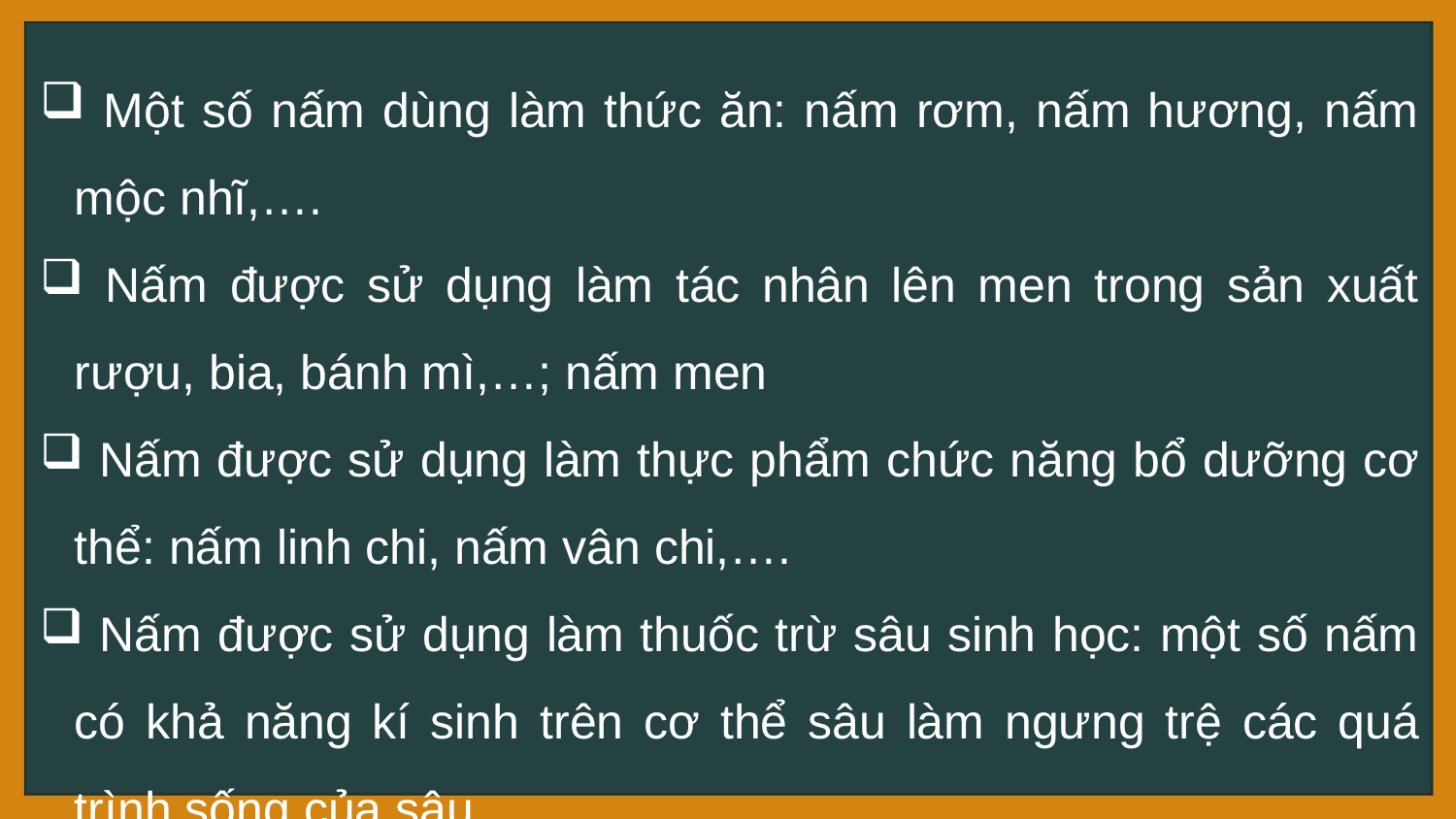

Một số nấm dùng làm thức ăn: nấm rơm, nấm hương, nấm mộc nhĩ,….
 Nấm được sử dụng làm tác nhân lên men trong sản xuất rượu, bia, bánh mì,…; nấm men
 Nấm được sử dụng làm thực phẩm chức năng bổ dưỡng cơ thể: nấm linh chi, nấm vân chi,….
 Nấm được sử dụng làm thuốc trừ sâu sinh học: một số nấm có khả năng kí sinh trên cơ thể sâu làm ngưng trệ các quá trình sống của sâu.